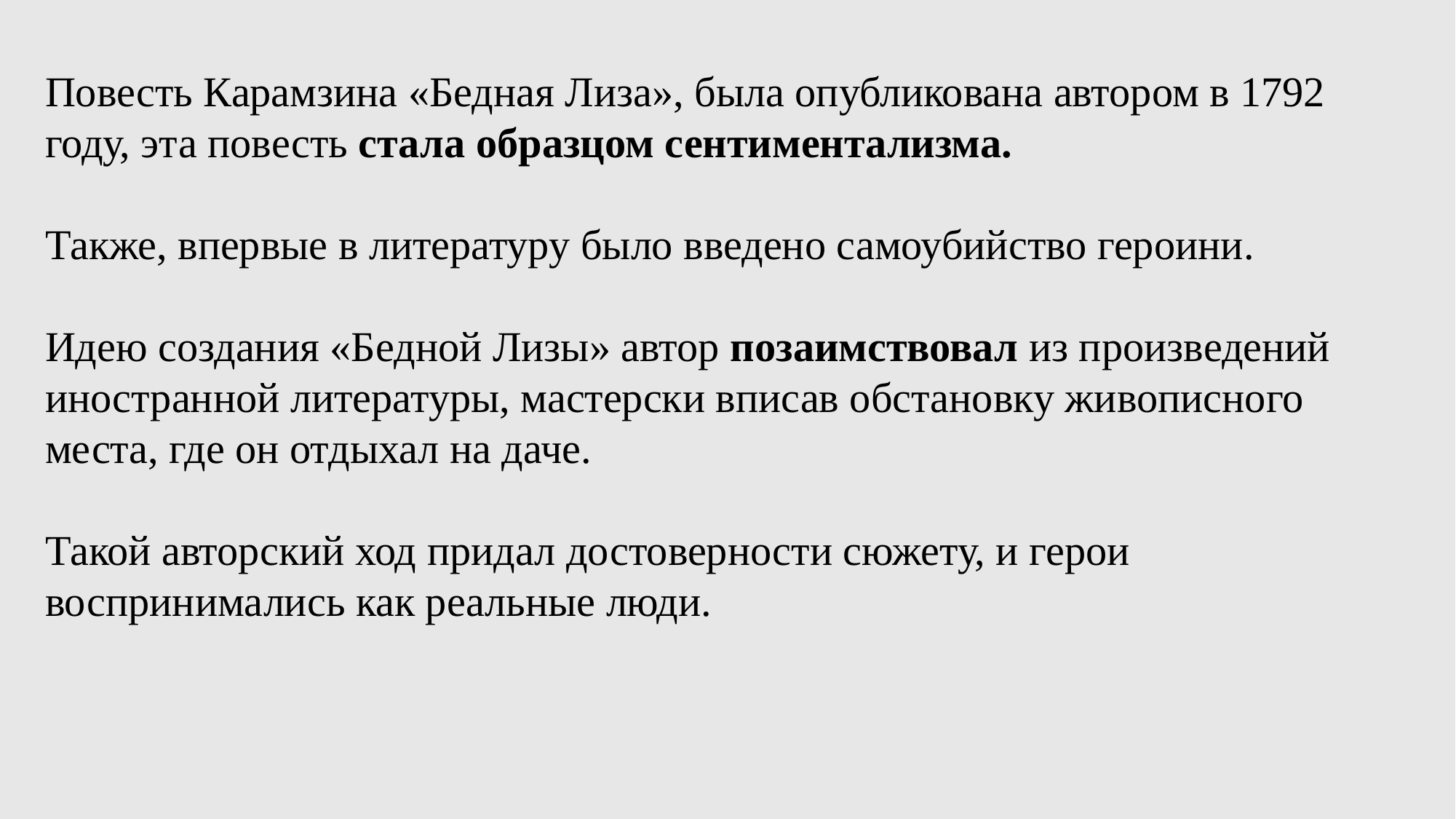

Повесть Карамзина «Бедная Лиза», была опубликована автором в 1792 году, эта повесть стала образцом сентиментализма.

Также, впервые в литературу было введено самоубийство героини.

Идею создания «Бедной Лизы» автор позаимствовал из произведений иностранной литературы, мастерски вписав обстановку живописного места, где он отдыхал на даче.

Такой авторский ход придал достоверности сюжету, и герои воспринимались как реальные люди.